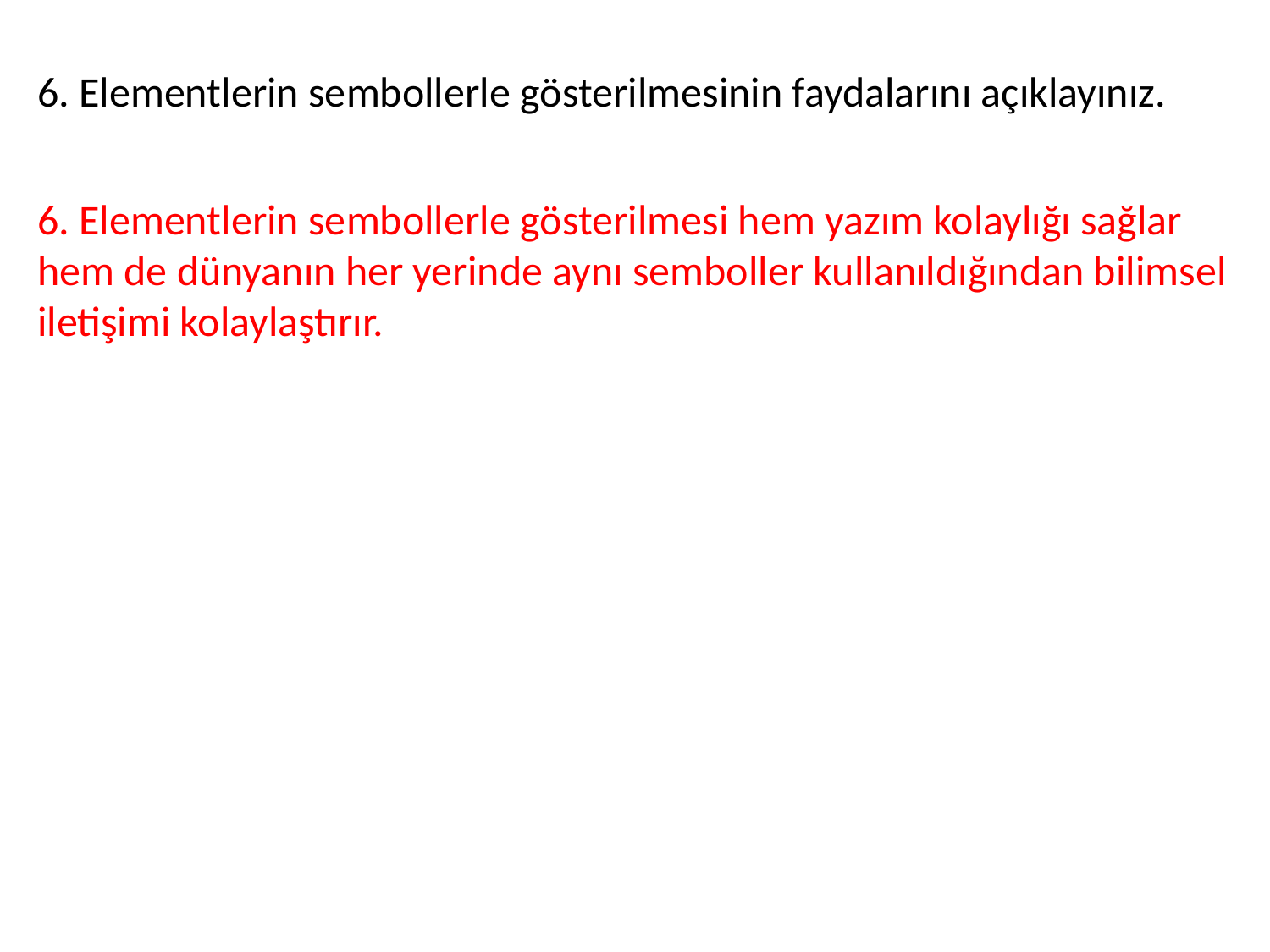

6. Elementlerin sembollerle gösterilmesinin faydalarını açıklayınız.
6. Elementlerin sembollerle gösterilmesi hem yazım kolaylığı sağlar hem de dünyanın her yerinde aynı semboller kullanıldığından bilimsel iletişimi kolaylaştırır.